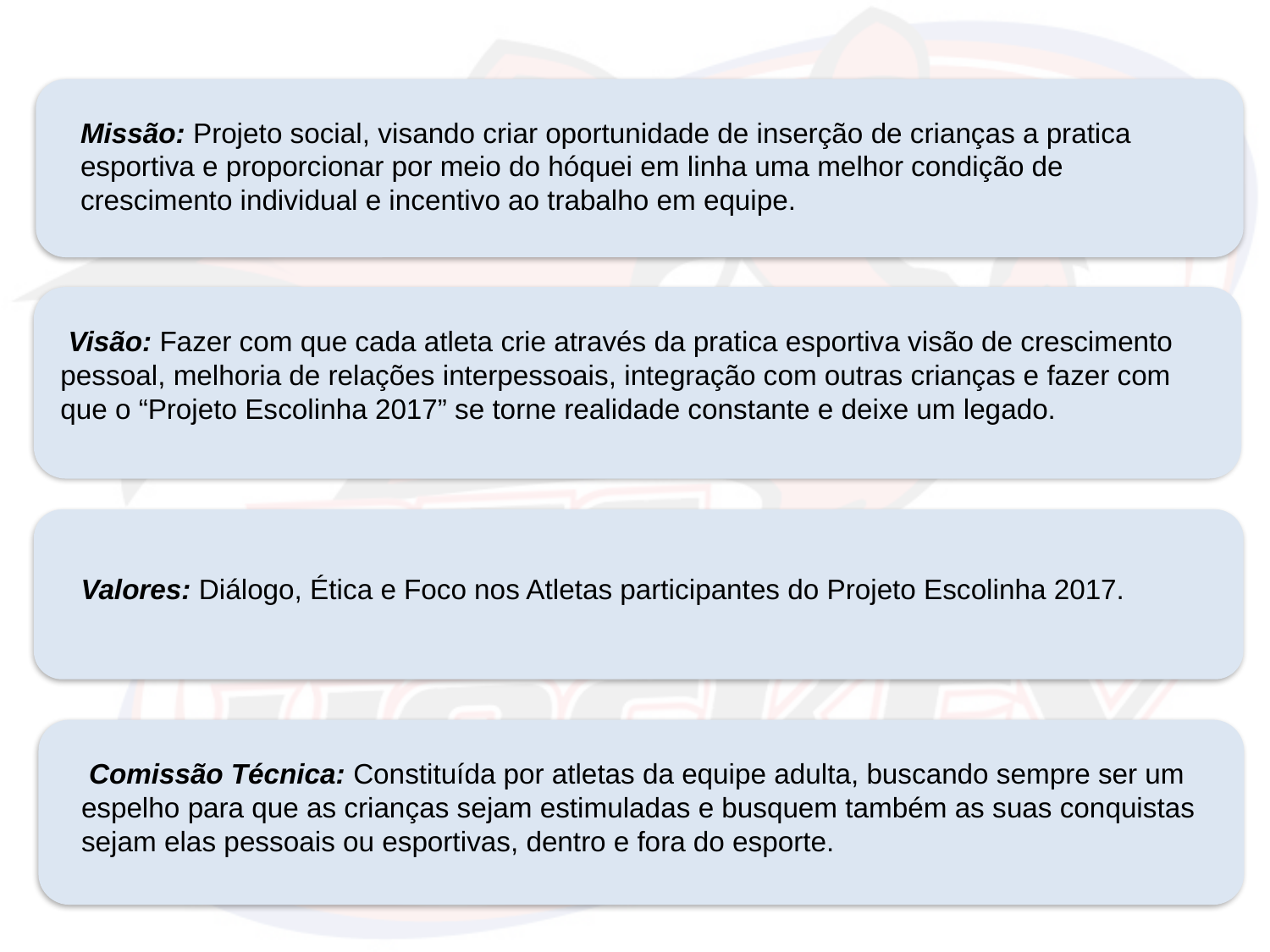

Missão: Projeto social, visando criar oportunidade de inserção de crianças a pratica esportiva e proporcionar por meio do hóquei em linha uma melhor condição de crescimento individual e incentivo ao trabalho em equipe.

 Visão: Fazer com que cada atleta crie através da pratica esportiva visão de crescimento pessoal, melhoria de relações interpessoais, integração com outras crianças e fazer com que o “Projeto Escolinha 2017” se torne realidade constante e deixe um legado.

  Valores: Diálogo, Ética e Foco nos Atletas participantes do Projeto Escolinha 2017.

 Comissão Técnica: Constituída por atletas da equipe adulta, buscando sempre ser um espelho para que as crianças sejam estimuladas e busquem também as suas conquistas sejam elas pessoais ou esportivas, dentro e fora do esporte.